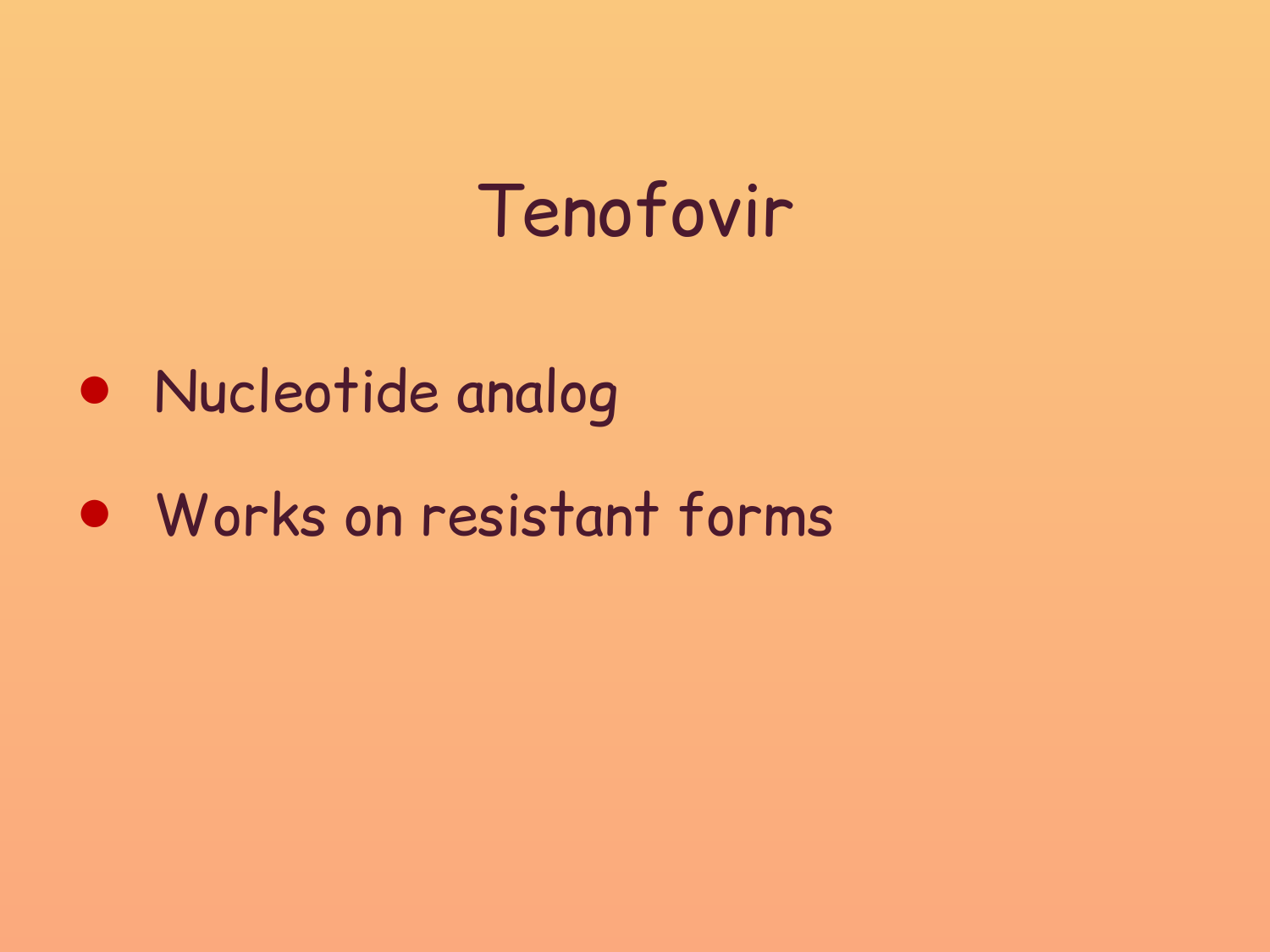

Tenofovir

  Nucleotide analog

  Works on resistant forms

#